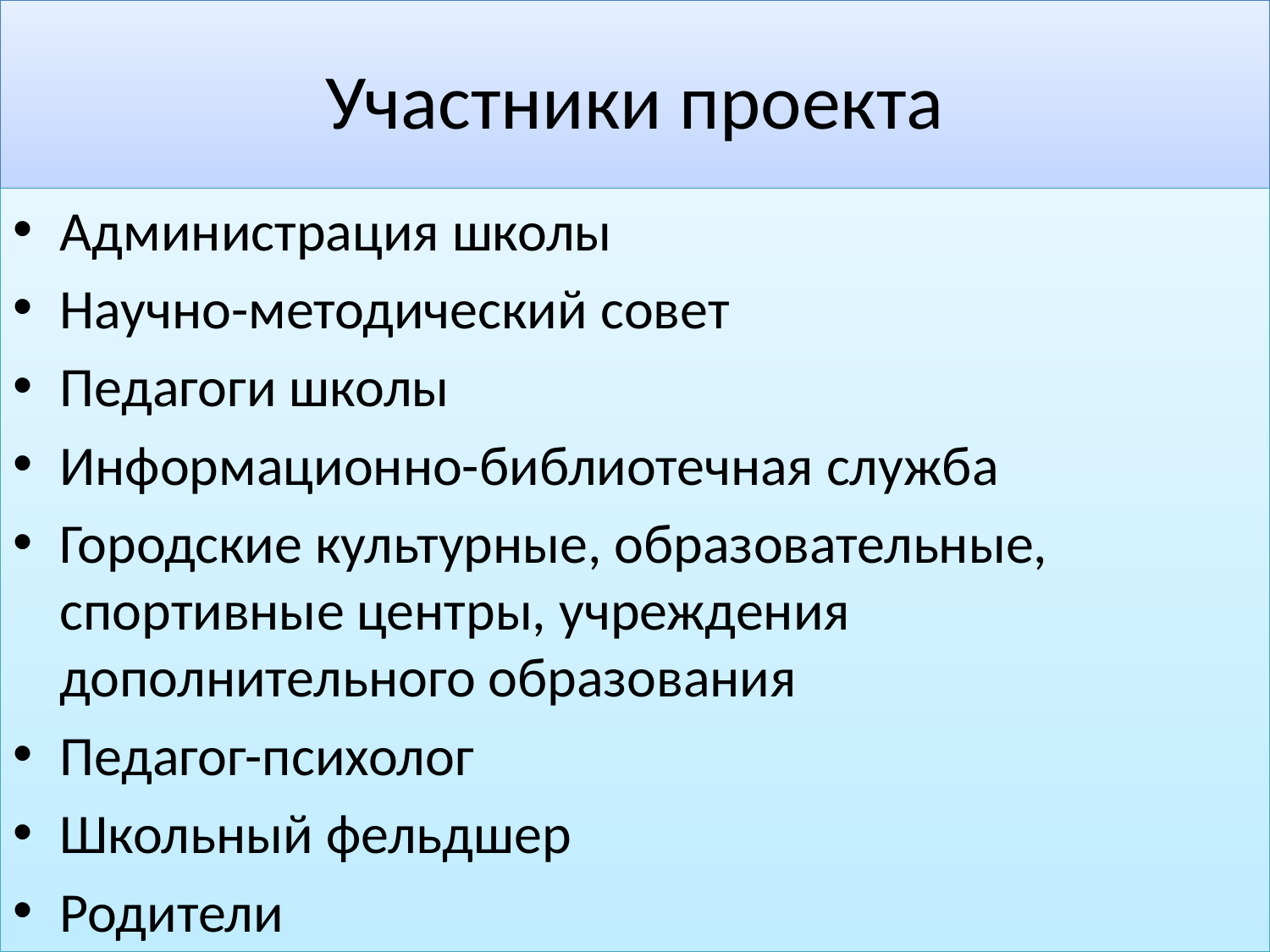

# Участники проекта
Администрация школы
Научно-методический совет
Педагоги школы
Информационно-библиотечная служба
Городские культурные, образовательные, спортивные центры, учреждения дополнительного образования
Педагог-психолог
Школьный фельдшер
Родители